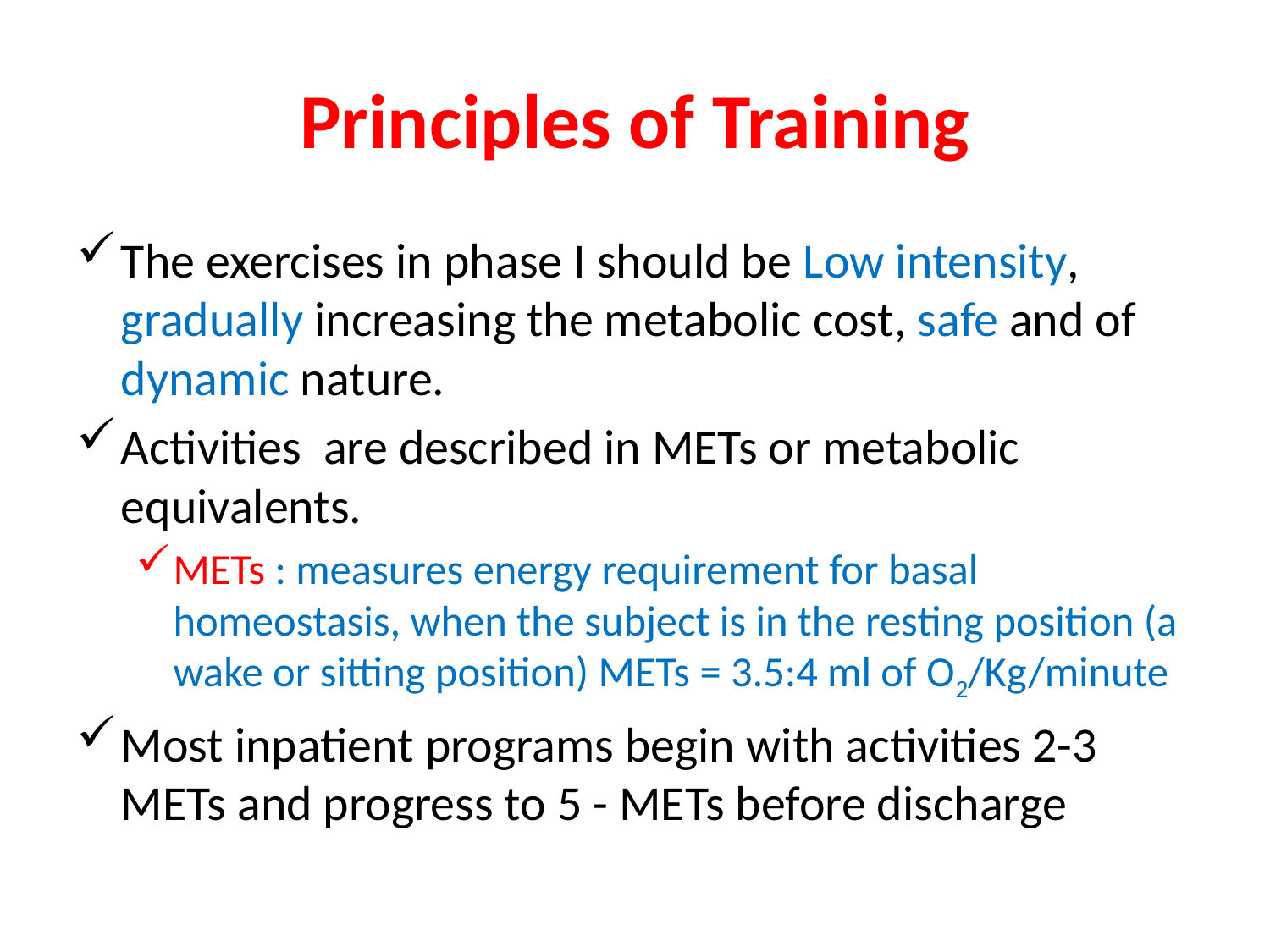

# Principles of Training
The exercises in phase I should be Low intensity, gradually increasing the metabolic cost, safe and of dynamic nature.
Activities  are described in METs or metabolic equivalents.
METs : measures energy requirement for basal homeostasis, when the subject is in the resting position (a wake or sitting position) METs = 3.5:4 ml of O2/Kg/minute
Most inpatient programs begin with activities 2-3 METs and progress to 5 - METs before discharge